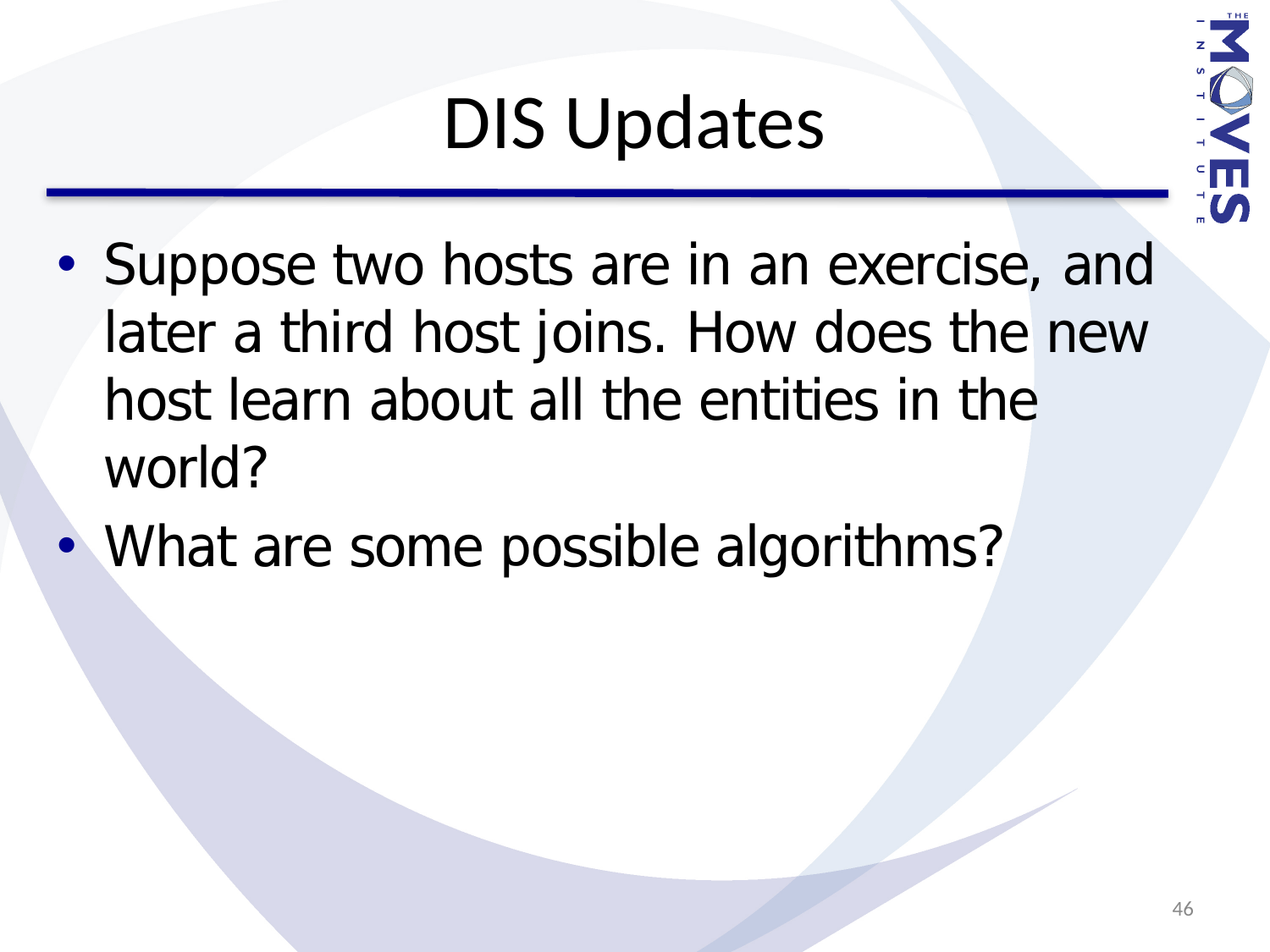

# DIS Updates
Suppose two hosts are in an exercise, and later a third host joins. How does the new host learn about all the entities in the world?
What are some possible algorithms?

46